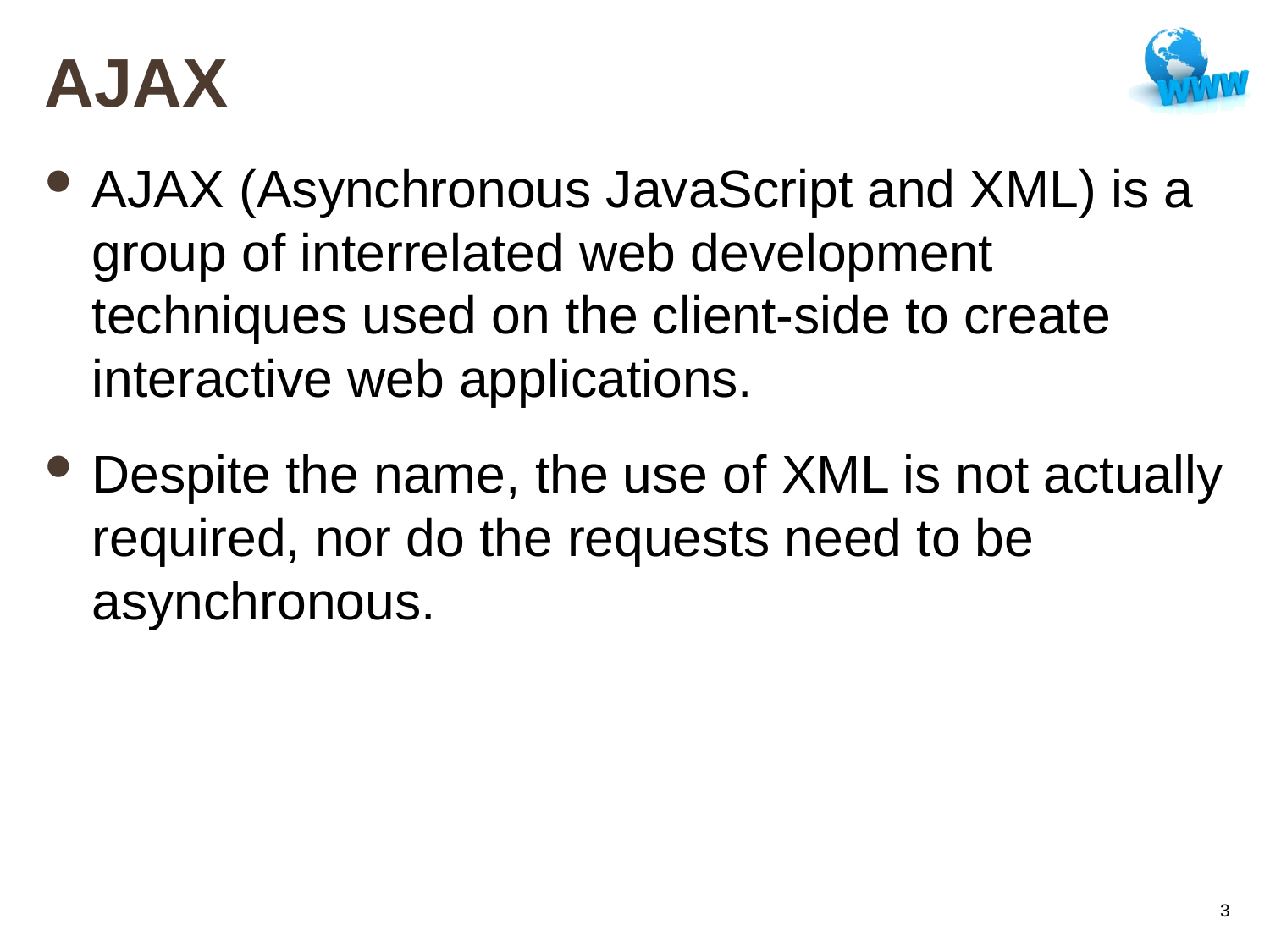

# AJAX
AJAX (Asynchronous JavaScript and XML) is a group of interrelated web development techniques used on the client-side to create interactive web applications.
Despite the name, the use of XML is not actually required, nor do the requests need to be asynchronous.
3